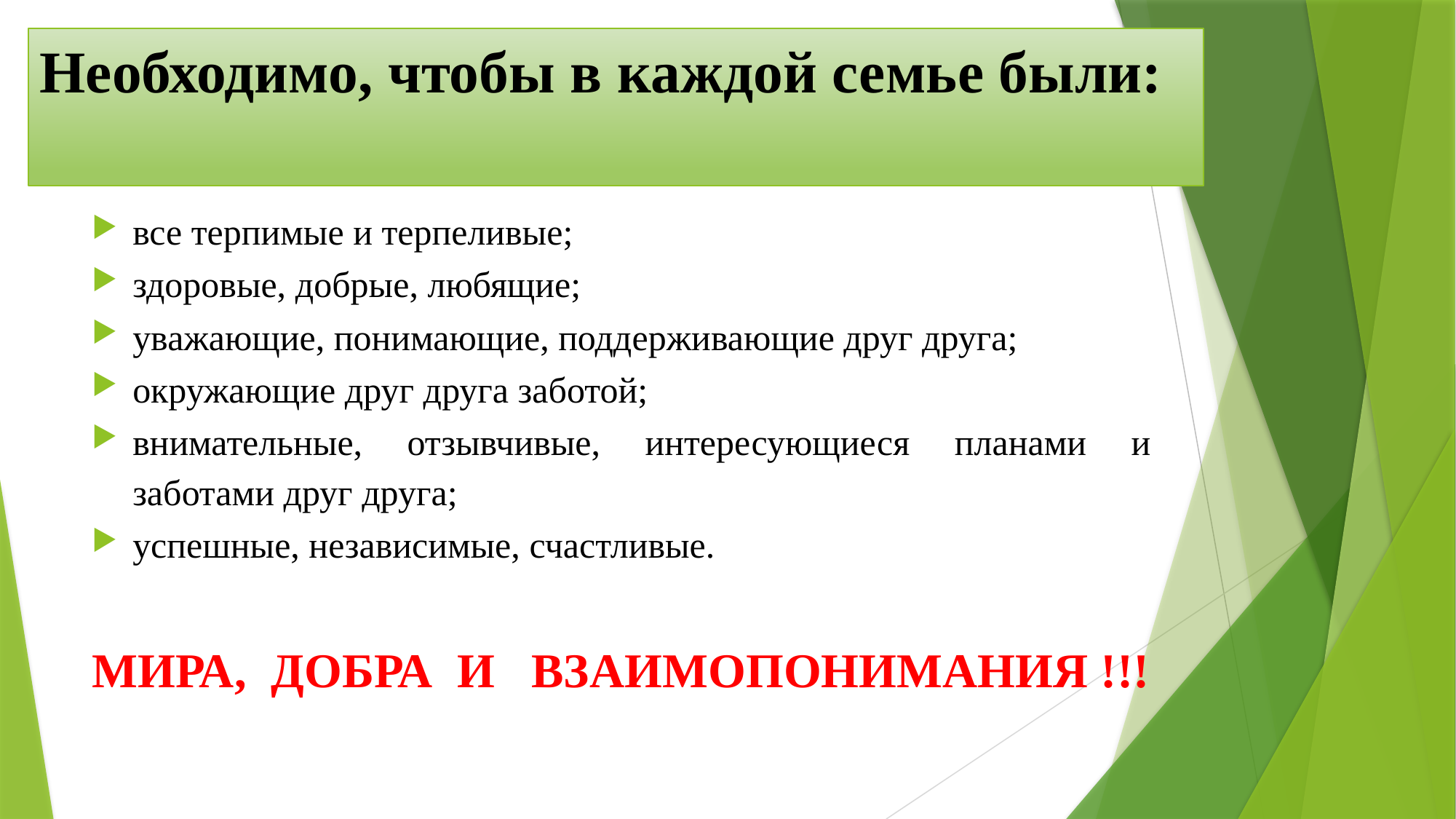

# Необходимо, чтобы в каждой семье были:
все терпимые и терпеливые;
здоровые, добрые, любящие;
уважающие, понимающие, поддерживающие друг друга;
окружающие друг друга заботой;
внимательные, отзывчивые, интересующиеся планами и заботами друг друга;
успешные, независимые, счастливые.

МИРА,  ДОБРА  И   ВЗАИМОПОНИМАНИЯ !!!